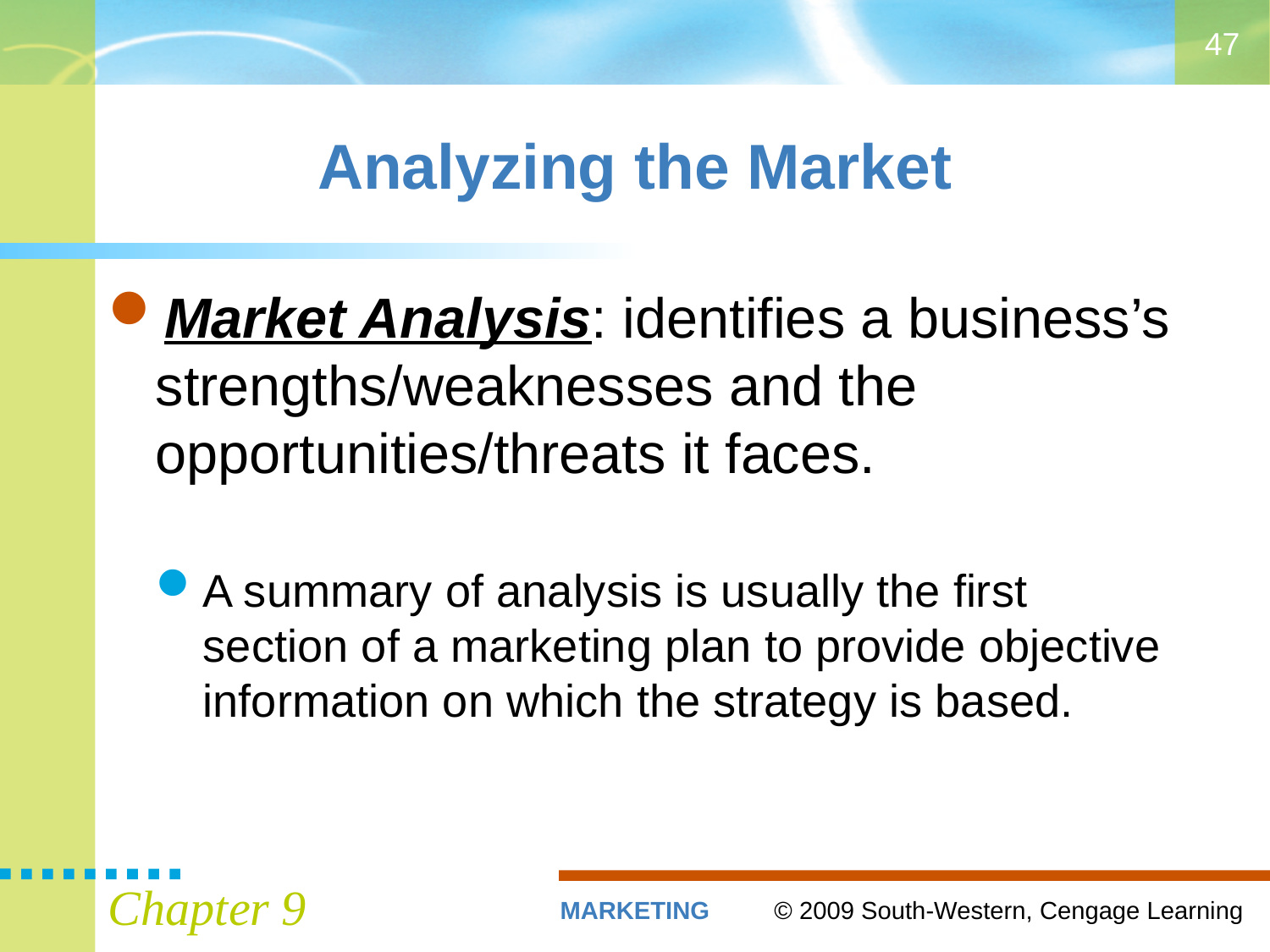

47
# Analyzing the Market
Market Analysis: identifies a business’s strengths/weaknesses and the opportunities/threats it faces.
A summary of analysis is usually the first section of a marketing plan to provide objective information on which the strategy is based.
Chapter 9